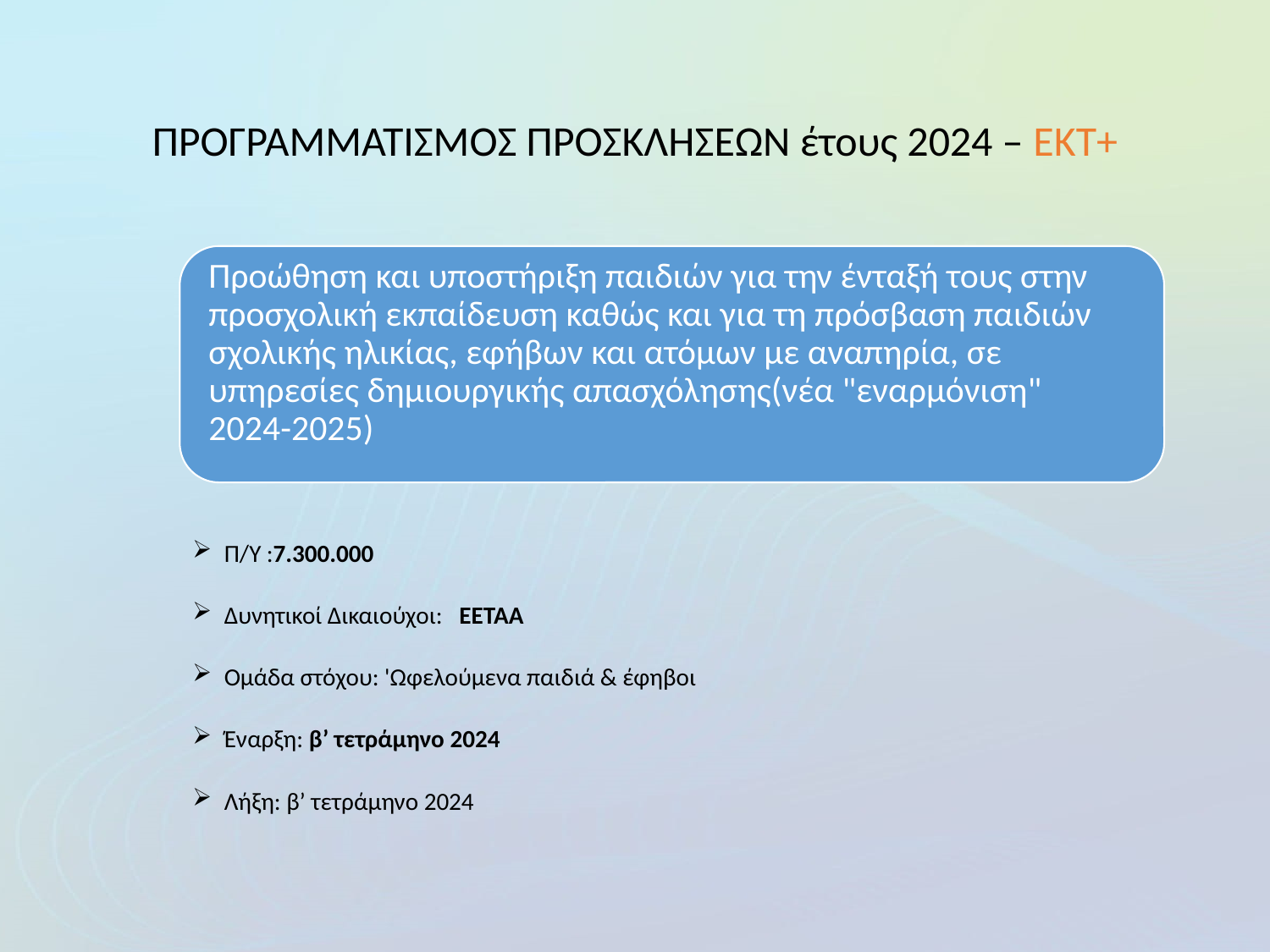

# ΠΡΟΓΡΑΜΜΑΤΙΣΜΟΣ ΠΡΟΣΚΛΗΣΕΩΝ έτους 2024 – ΕΚΤ+

Προώθηση και υποστήριξη παιδιών για την ένταξή τους στην προσχολική εκπαίδευση καθώς και για τη πρόσβαση παιδιών σχολικής ηλικίας, εφήβων και ατόμων με αναπηρία, σε υπηρεσίες δημιουργικής απασχόλησης(νέα "εναρμόνιση" 2024-2025)
Π/Υ :7.300.000
Δυνητικοί Δικαιούχοι:   ΕΕΤΑΑ
Ομάδα στόχου: 'Ωφελούμενα παιδιά & έφηβοι
Έναρξη: β’ τετράμηνο 2024
Λήξη: β’ τετράμηνο 2024